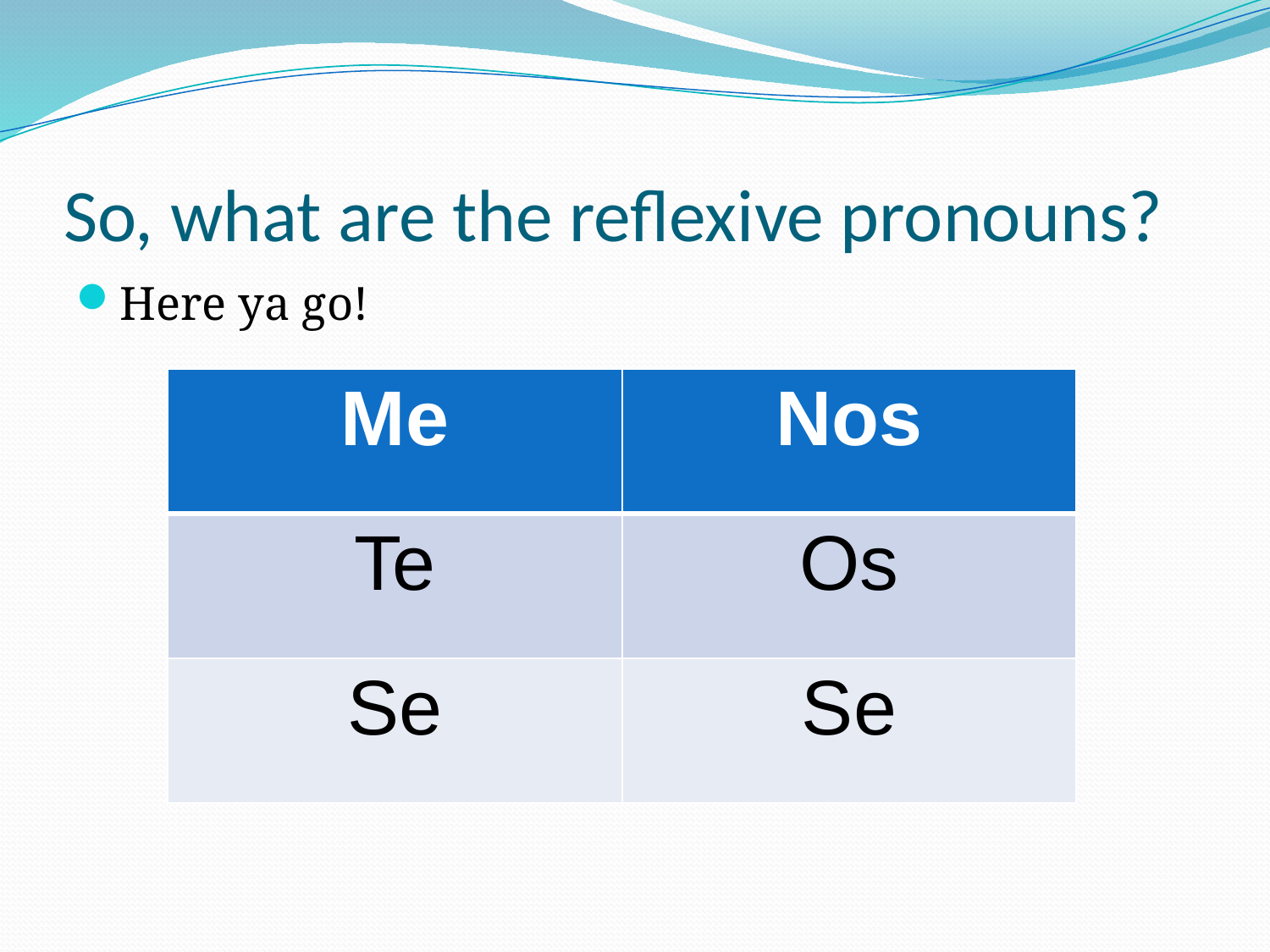

# So, what are the reflexive pronouns?
Here ya go!

| Me | Nos |
| --- | --- |
| Te | Os |
| Se | Se |